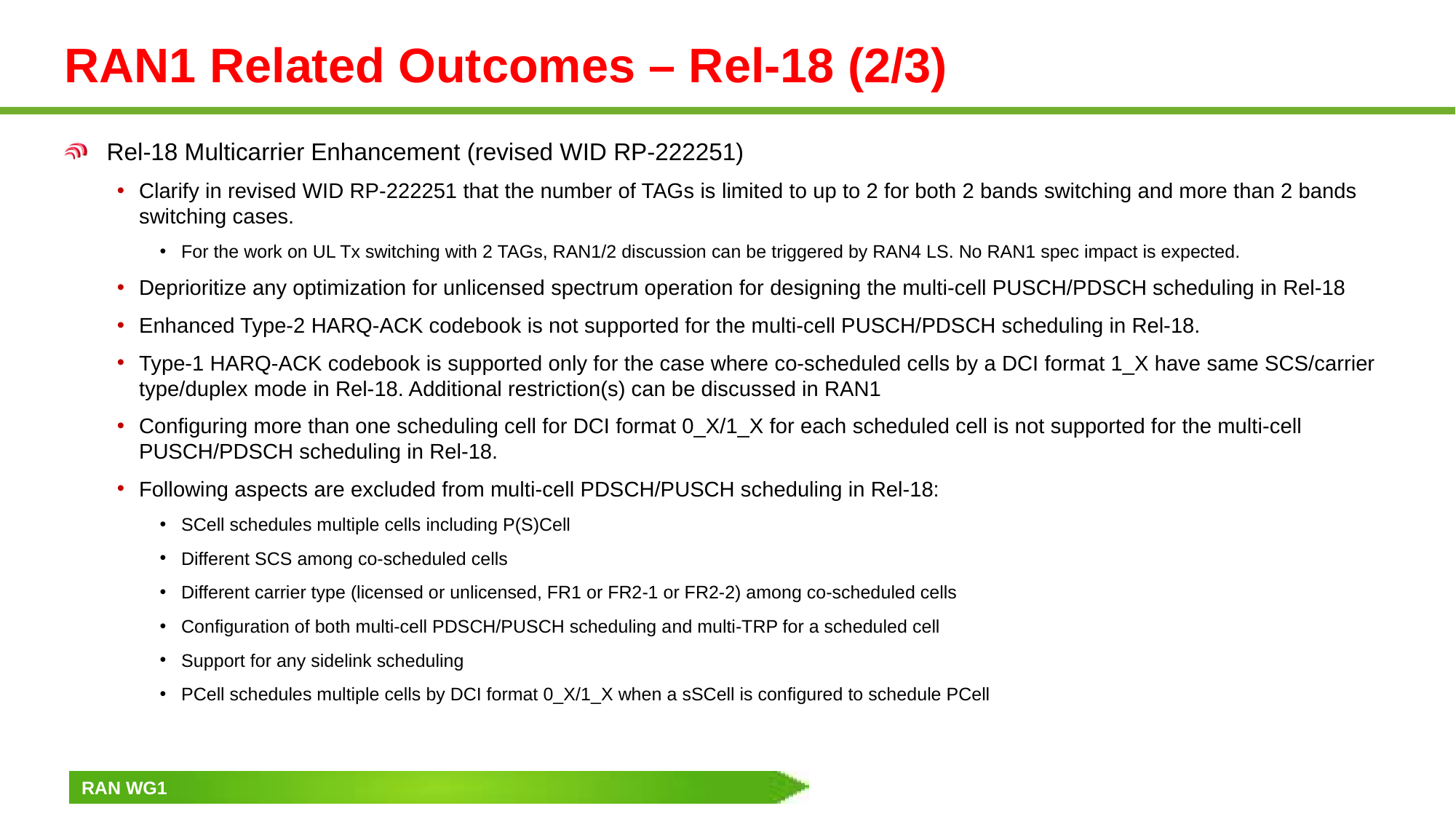

# RAN1 Related Outcomes – Rel-18 (2/3)
Rel-18 Multicarrier Enhancement (revised WID RP-222251)
Clarify in revised WID RP-222251 that the number of TAGs is limited to up to 2 for both 2 bands switching and more than 2 bands switching cases.
For the work on UL Tx switching with 2 TAGs, RAN1/2 discussion can be triggered by RAN4 LS. No RAN1 spec impact is expected.
Deprioritize any optimization for unlicensed spectrum operation for designing the multi-cell PUSCH/PDSCH scheduling in Rel-18
Enhanced Type-2 HARQ-ACK codebook is not supported for the multi-cell PUSCH/PDSCH scheduling in Rel-18.
Type-1 HARQ-ACK codebook is supported only for the case where co-scheduled cells by a DCI format 1_X have same SCS/carrier type/duplex mode in Rel-18. Additional restriction(s) can be discussed in RAN1
Configuring more than one scheduling cell for DCI format 0_X/1_X for each scheduled cell is not supported for the multi-cell PUSCH/PDSCH scheduling in Rel-18.
Following aspects are excluded from multi-cell PDSCH/PUSCH scheduling in Rel-18:
SCell schedules multiple cells including P(S)Cell
Different SCS among co-scheduled cells
Different carrier type (licensed or unlicensed, FR1 or FR2-1 or FR2-2) among co-scheduled cells
Configuration of both multi-cell PDSCH/PUSCH scheduling and multi-TRP for a scheduled cell
Support for any sidelink scheduling
PCell schedules multiple cells by DCI format 0_X/1_X when a sSCell is configured to schedule PCell